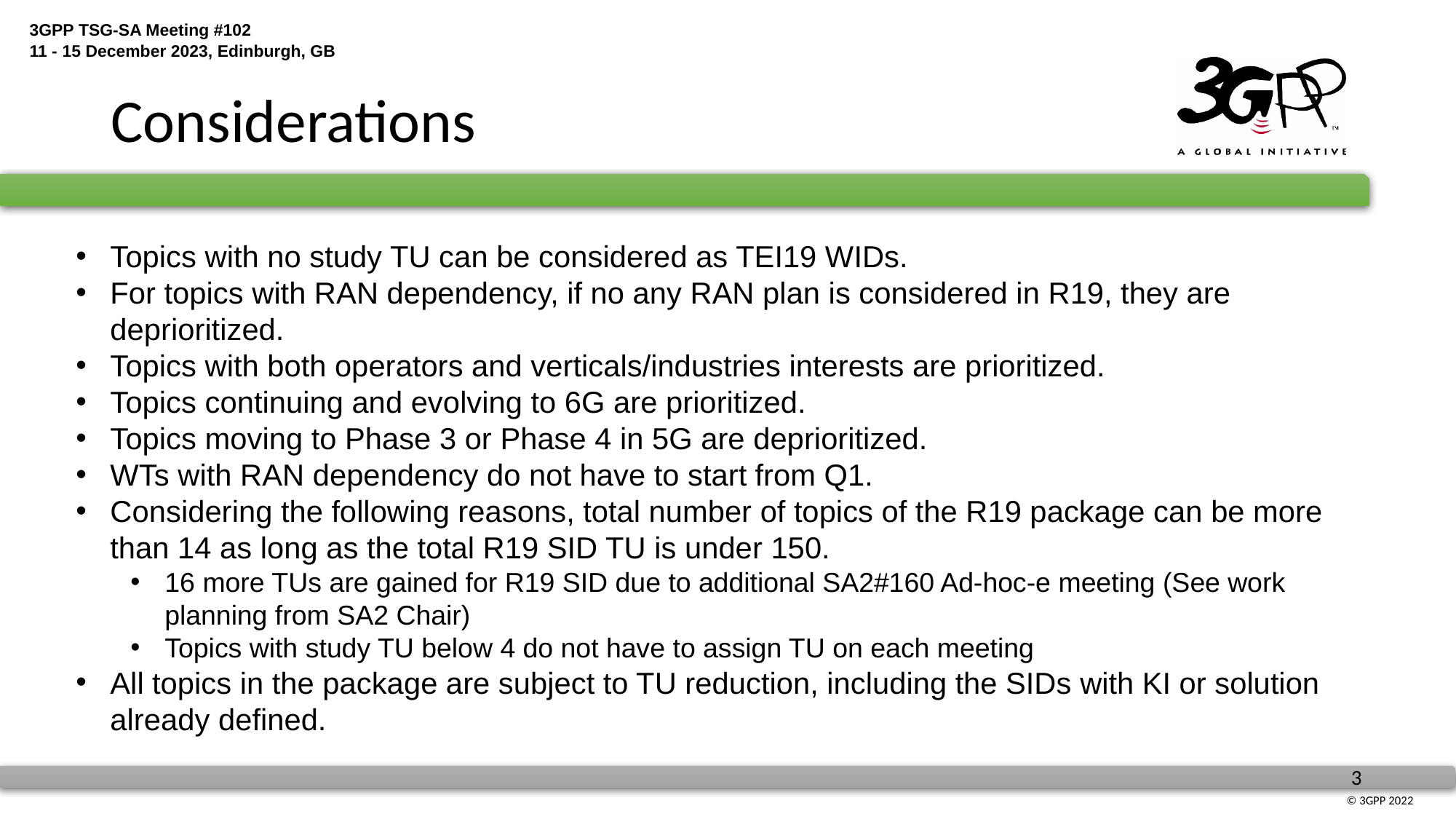

# Considerations
Topics with no study TU can be considered as TEI19 WIDs.
For topics with RAN dependency, if no any RAN plan is considered in R19, they are deprioritized.
Topics with both operators and verticals/industries interests are prioritized.
Topics continuing and evolving to 6G are prioritized.
Topics moving to Phase 3 or Phase 4 in 5G are deprioritized.
WTs with RAN dependency do not have to start from Q1.
Considering the following reasons, total number of topics of the R19 package can be more than 14 as long as the total R19 SID TU is under 150.
16 more TUs are gained for R19 SID due to additional SA2#160 Ad-hoc-e meeting (See work planning from SA2 Chair)
Topics with study TU below 4 do not have to assign TU on each meeting
All topics in the package are subject to TU reduction, including the SIDs with KI or solution already defined.